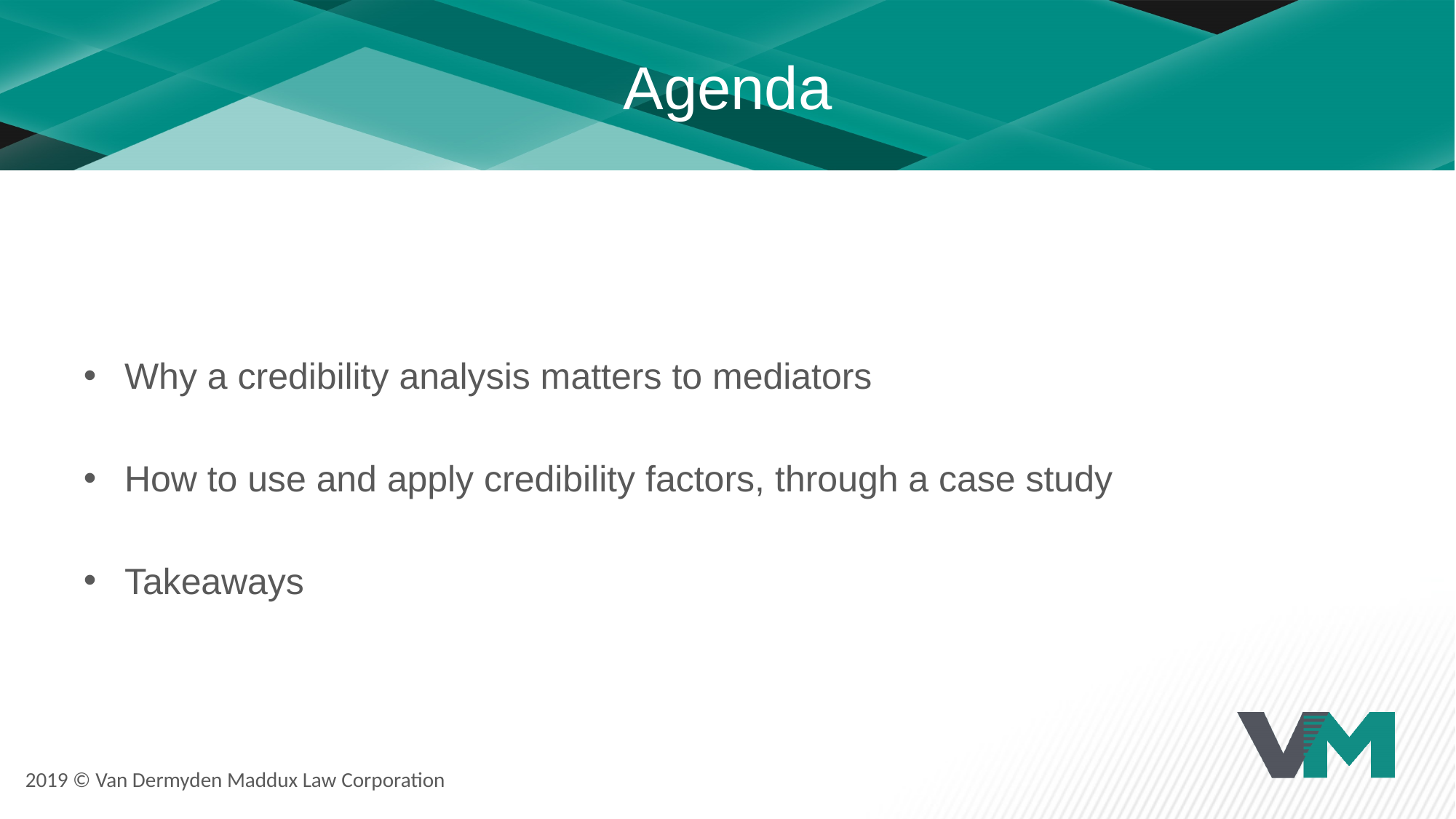

# Agenda

Why a credibility analysis matters to mediators
How to use and apply credibility factors, through a case study
Takeaways
2019 © Van Dermyden Maddux Law Corporation